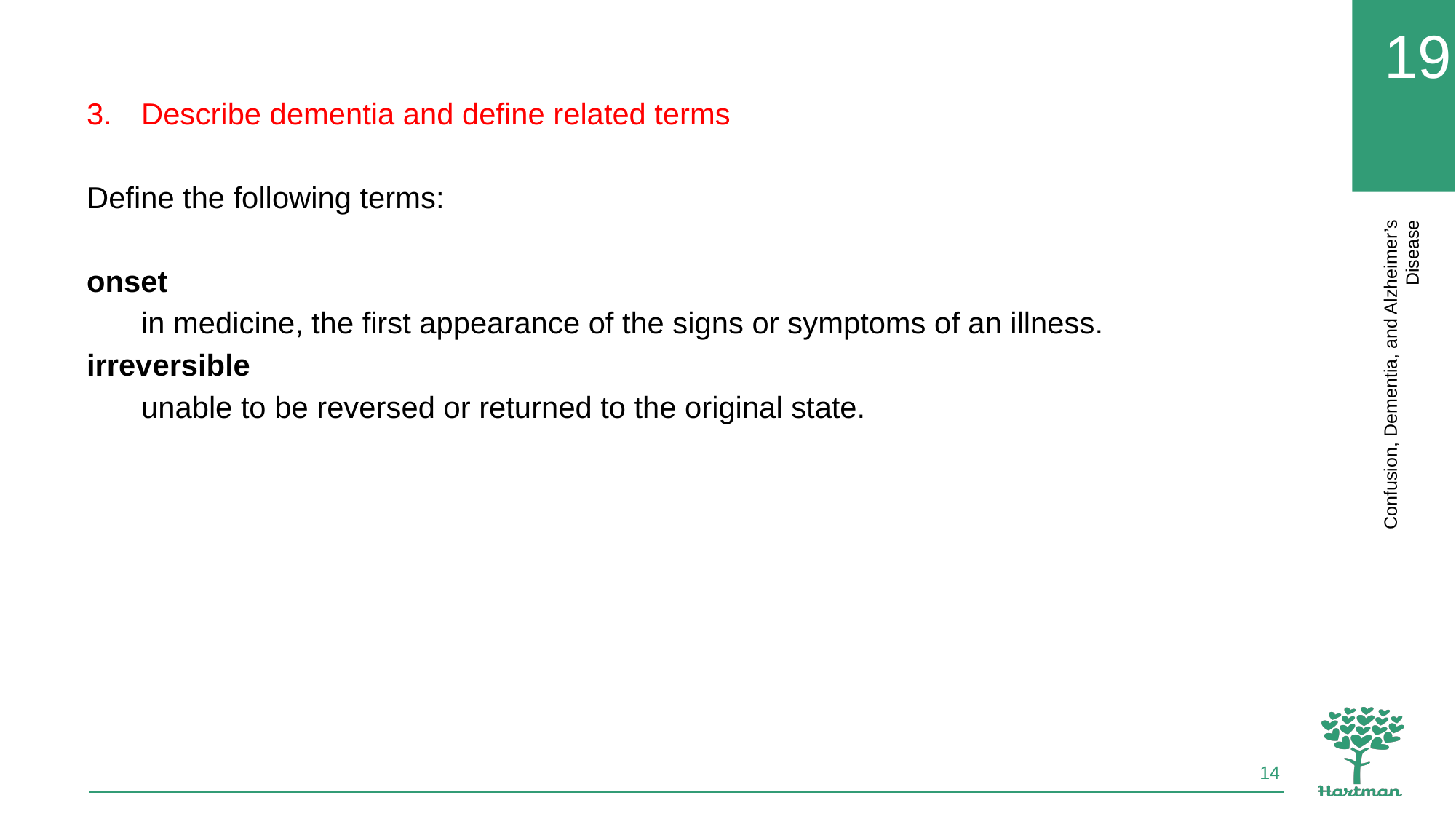

Describe dementia and define related terms

Define the following terms:

onset
in medicine, the first appearance of the signs or symptoms of an illness.
irreversible
unable to be reversed or returned to the original state.

14